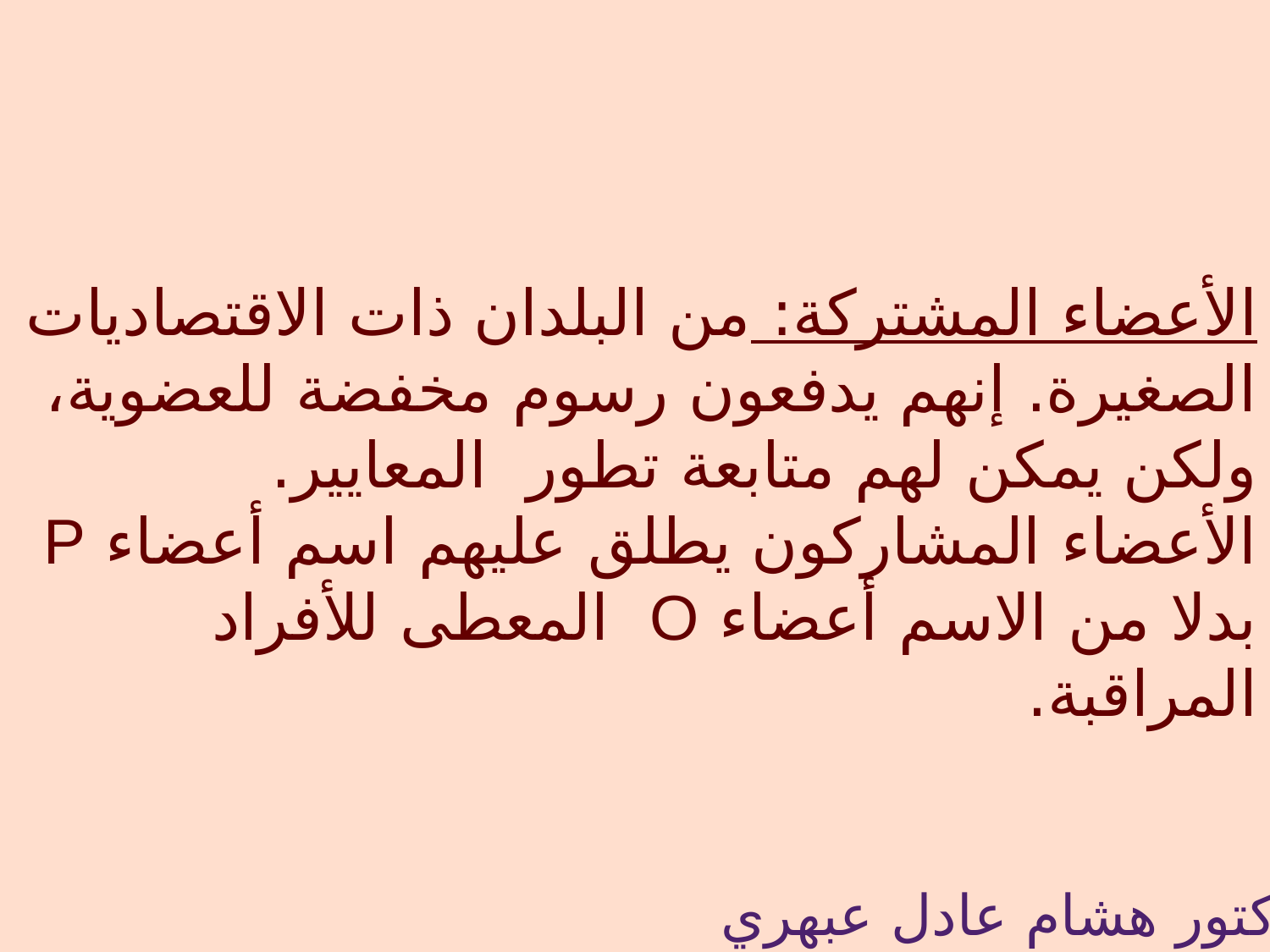

الأعضاء المشتركة: من البلدان ذات الاقتصاديات الصغيرة. إنهم يدفعون رسوم مخفضة للعضوية، ولكن يمكن لهم متابعة تطور  المعايير.
الأعضاء المشاركون يطلق عليهم اسم أعضاء P بدلا من الاسم أعضاء O  المعطى للأفراد المراقبة.
الدكتور هشام عادل عبهري